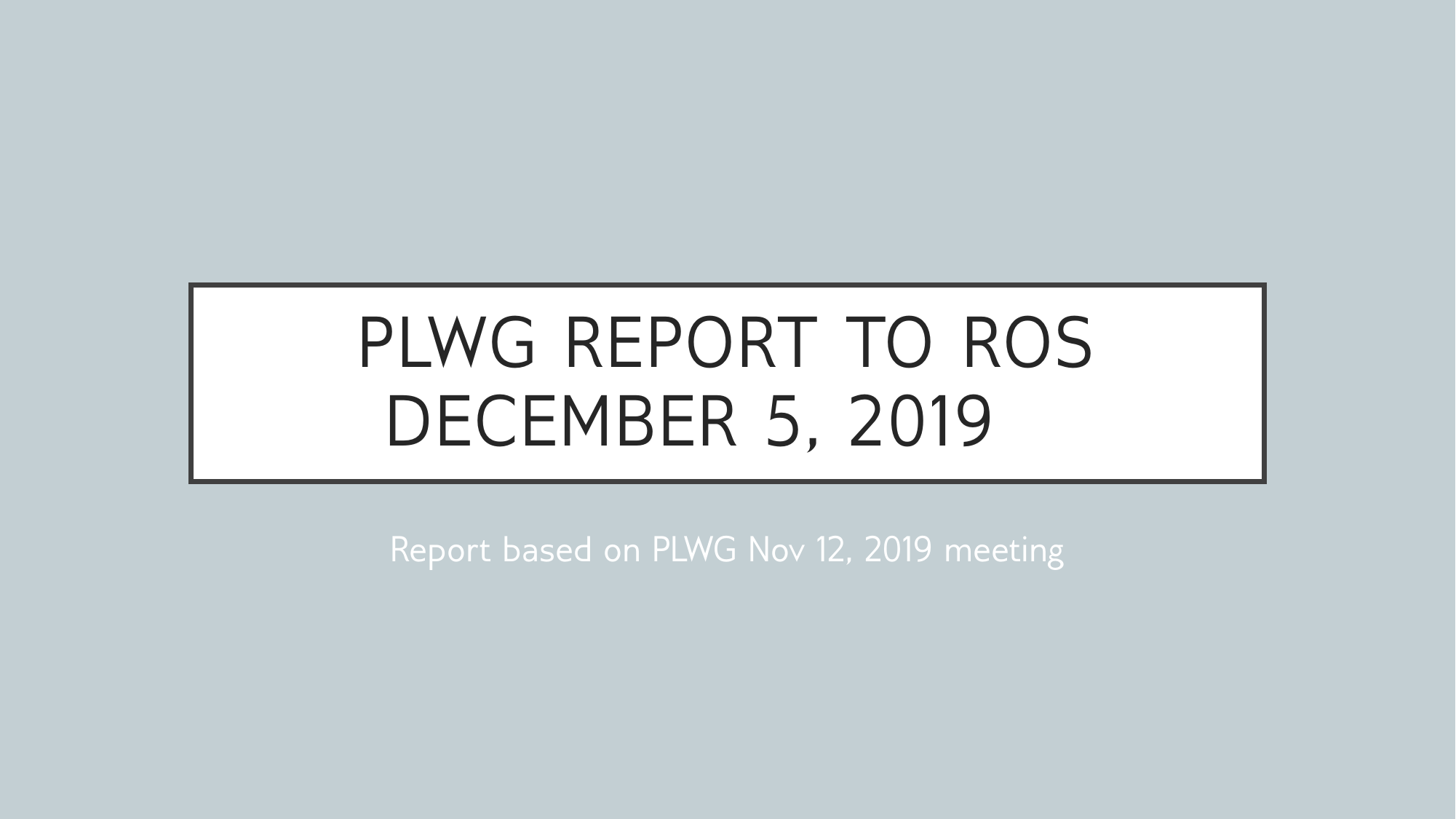

# PLWG report to ROS December 5, 2019
Report based on PLWG Nov 12, 2019 meeting